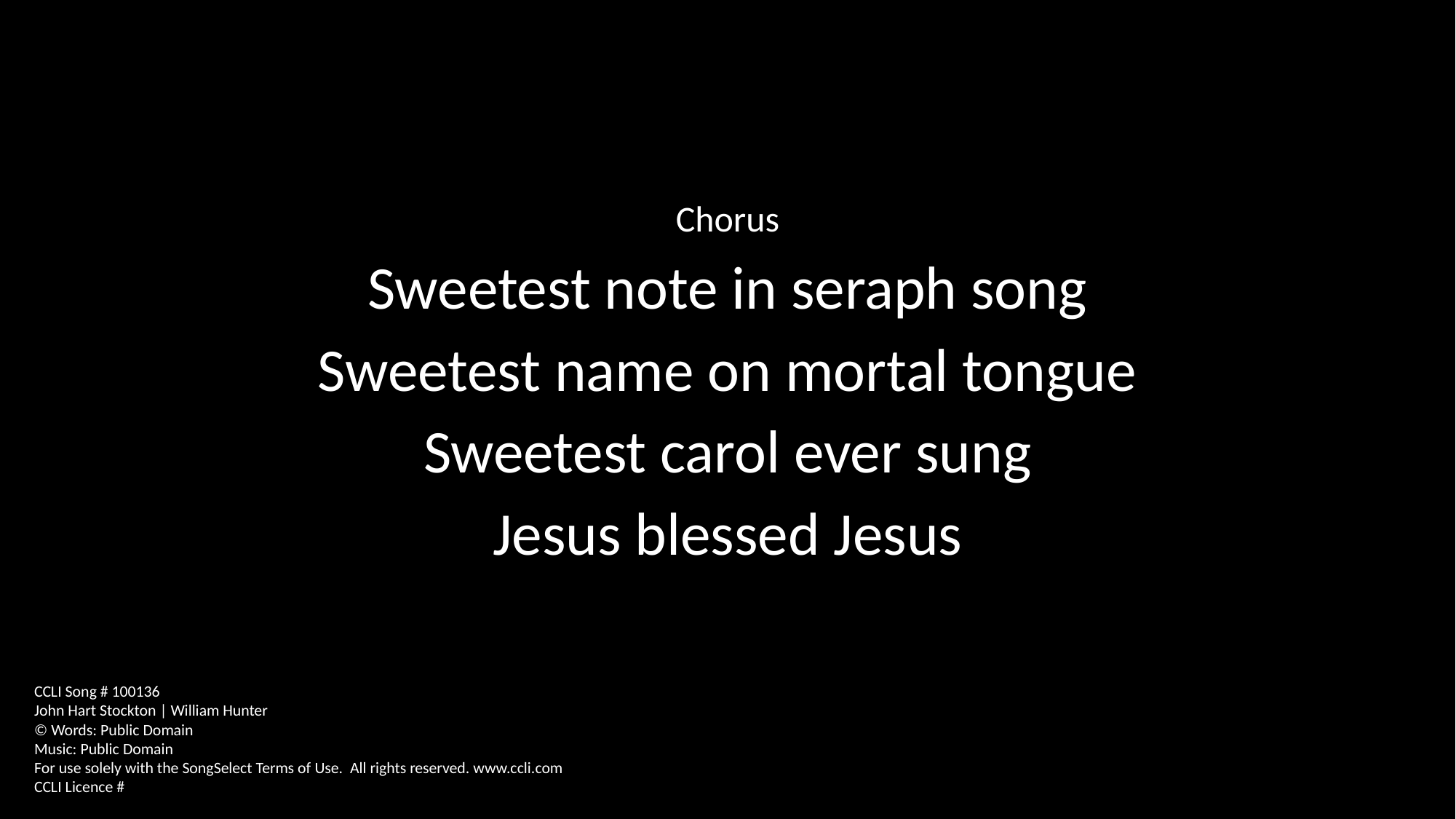

Chorus
Sweetest note in seraph song
Sweetest name on mortal tongue
Sweetest carol ever sung
Jesus blessed Jesus
CCLI Song # 100136
John Hart Stockton | William Hunter
© Words: Public Domain
Music: Public Domain
For use solely with the SongSelect Terms of Use.  All rights reserved. www.ccli.com
CCLI Licence #